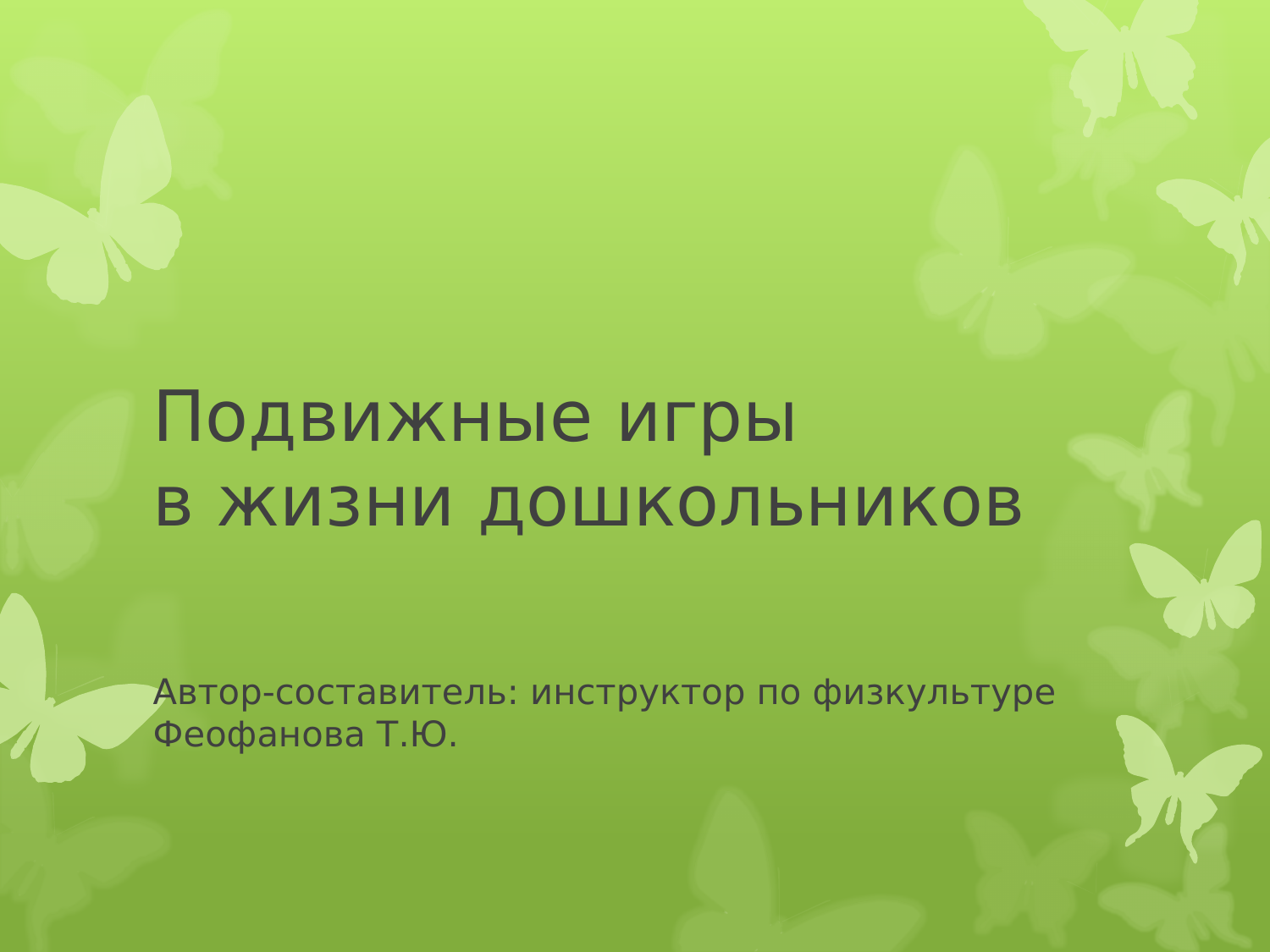

# Подвижные игры в жизни дошкольников
Автор-составитель: инструктор по физкультуре Феофанова Т.Ю.